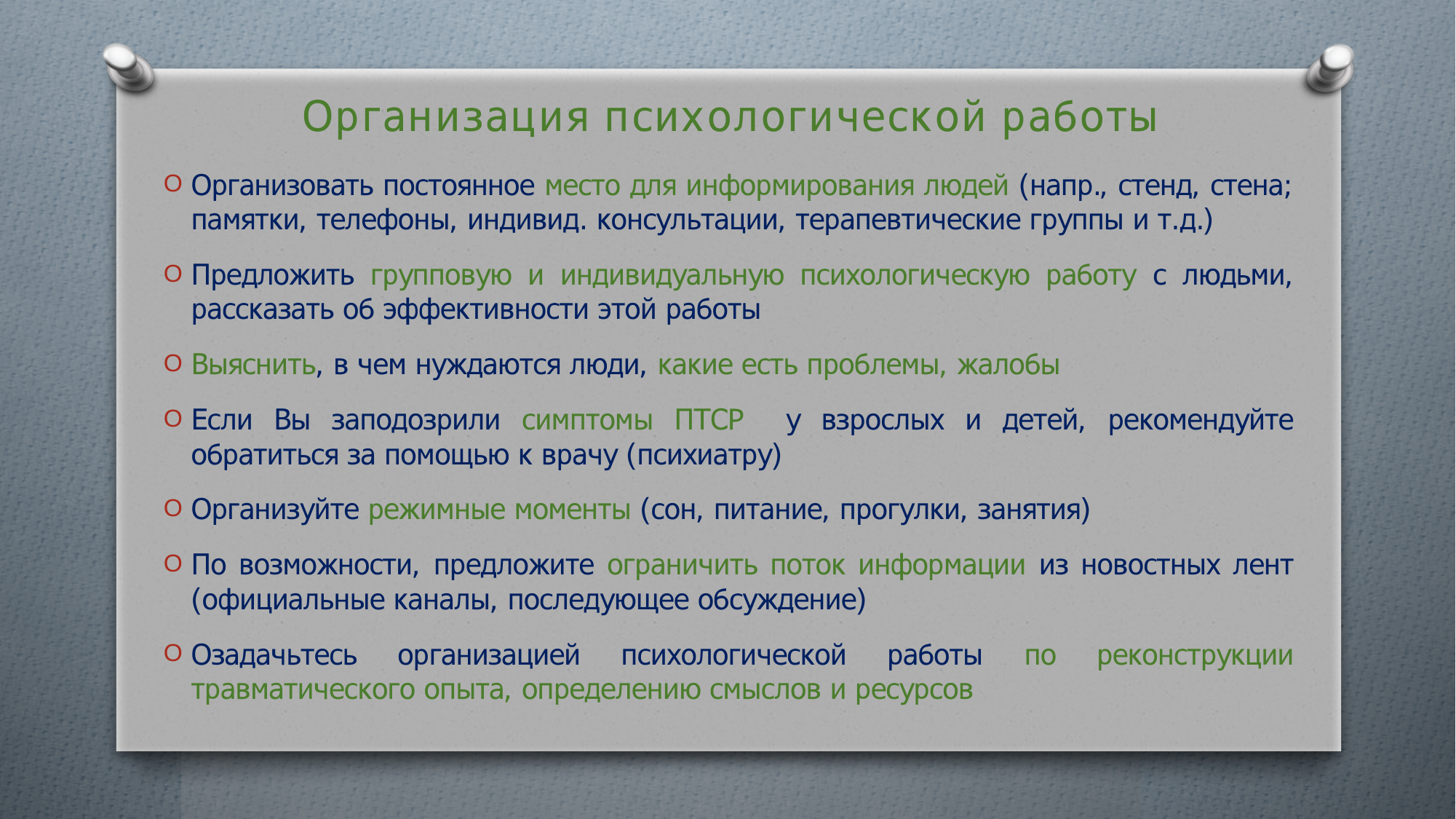

# Организация психологической работы
Организовать постоянное место для информирования людей (напр., стенд, стена; памятки, телефоны, индивид. консультации, терапевтические группы и т.д.)

Предложить групповую и индивидуальную психологическую работу с людьми, рассказать об эффективности этой работы

Выяснить, в чем нуждаются люди, какие есть проблемы, жалобы

Если Вы заподозрили симптомы ПТСР  у взрослых и детей, рекомендуйте обратиться за помощью к врачу (психиатру)

Организуйте режимные моменты (сон, питание, прогулки, занятия)

По возможности, предложите ограничить поток информации из новостных лент (официальные каналы, последующее обсуждение)

Озадачьтесь организацией психологической работы по реконструкции травматического опыта, определению смыслов и ресурсов